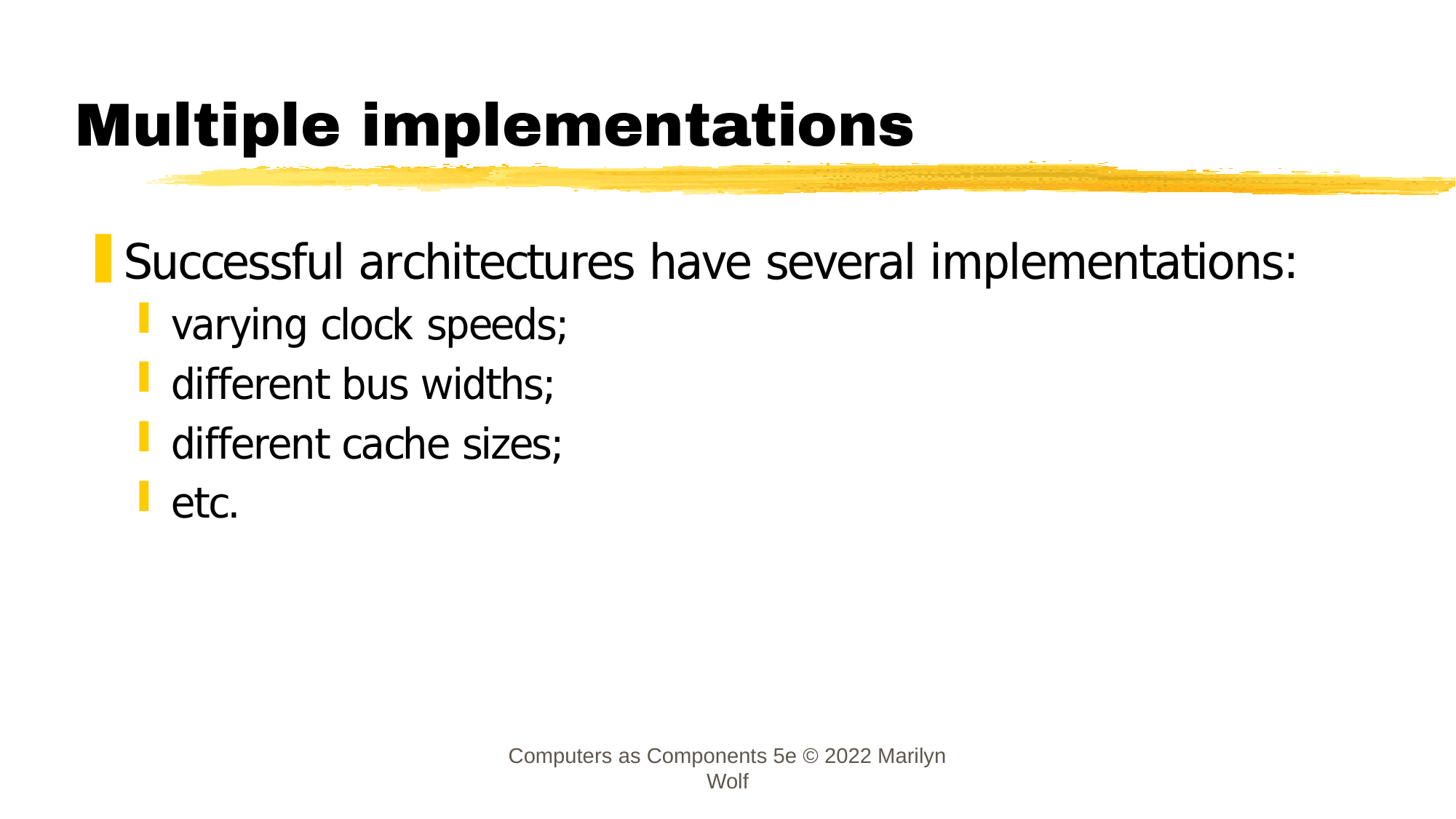

# Multiple implementations
Successful architectures have several implementations:
varying clock speeds;
different bus widths;
different cache sizes;
etc.
Computers as Components 5e © 2022 Marilyn Wolf